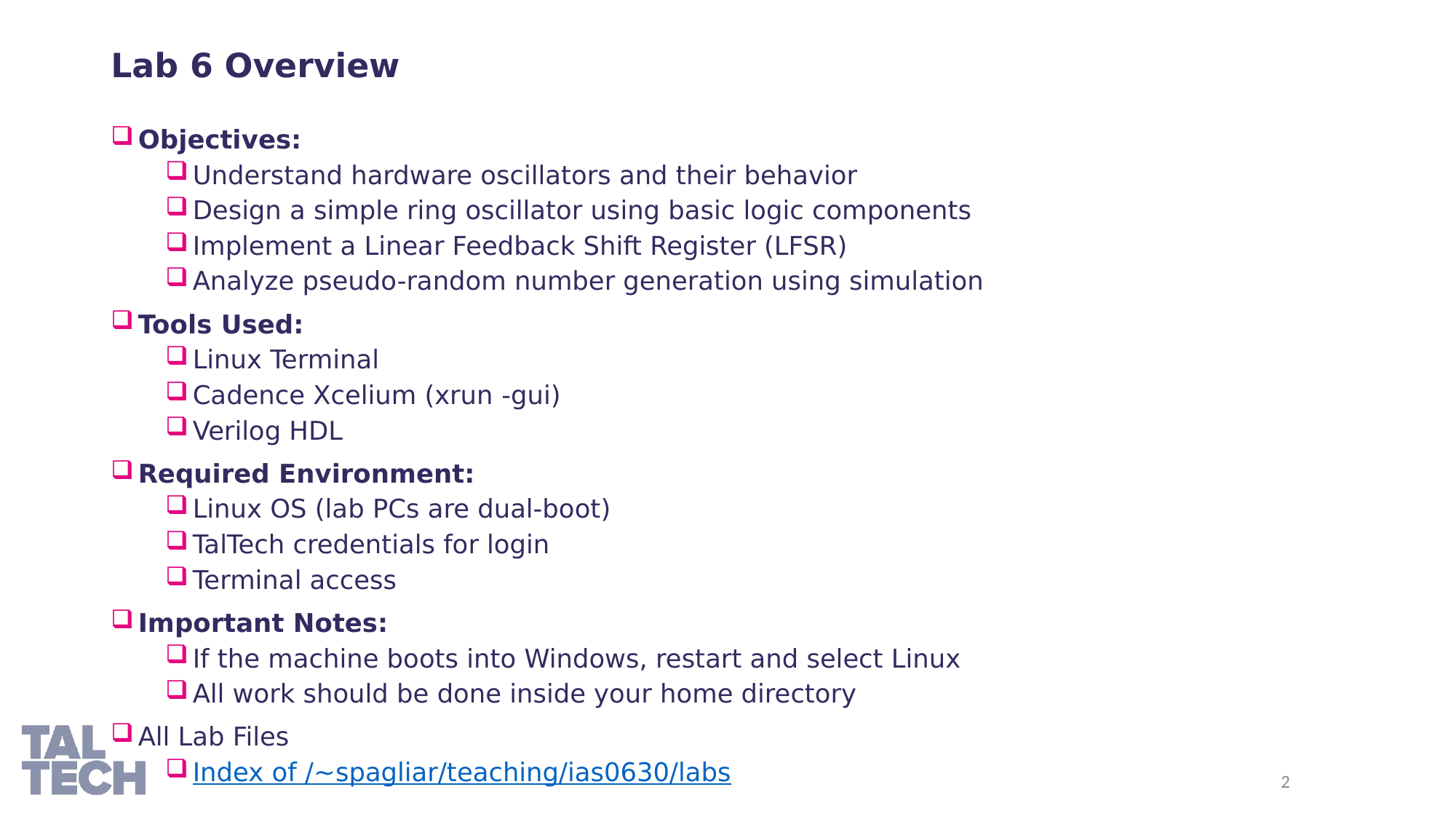

# Lab 6 Overview
Objectives:
Understand hardware oscillators and their behavior
Design a simple ring oscillator using basic logic components
Implement a Linear Feedback Shift Register (LFSR)
Analyze pseudo-random number generation using simulation
Tools Used:
Linux Terminal
Cadence Xcelium (xrun -gui)
Verilog HDL
Required Environment:
Linux OS (lab PCs are dual-boot)
TalTech credentials for login
Terminal access
Important Notes:
If the machine boots into Windows, restart and select Linux
All work should be done inside your home directory
All Lab Files
Index of /~spagliar/teaching/ias0630/labs

2